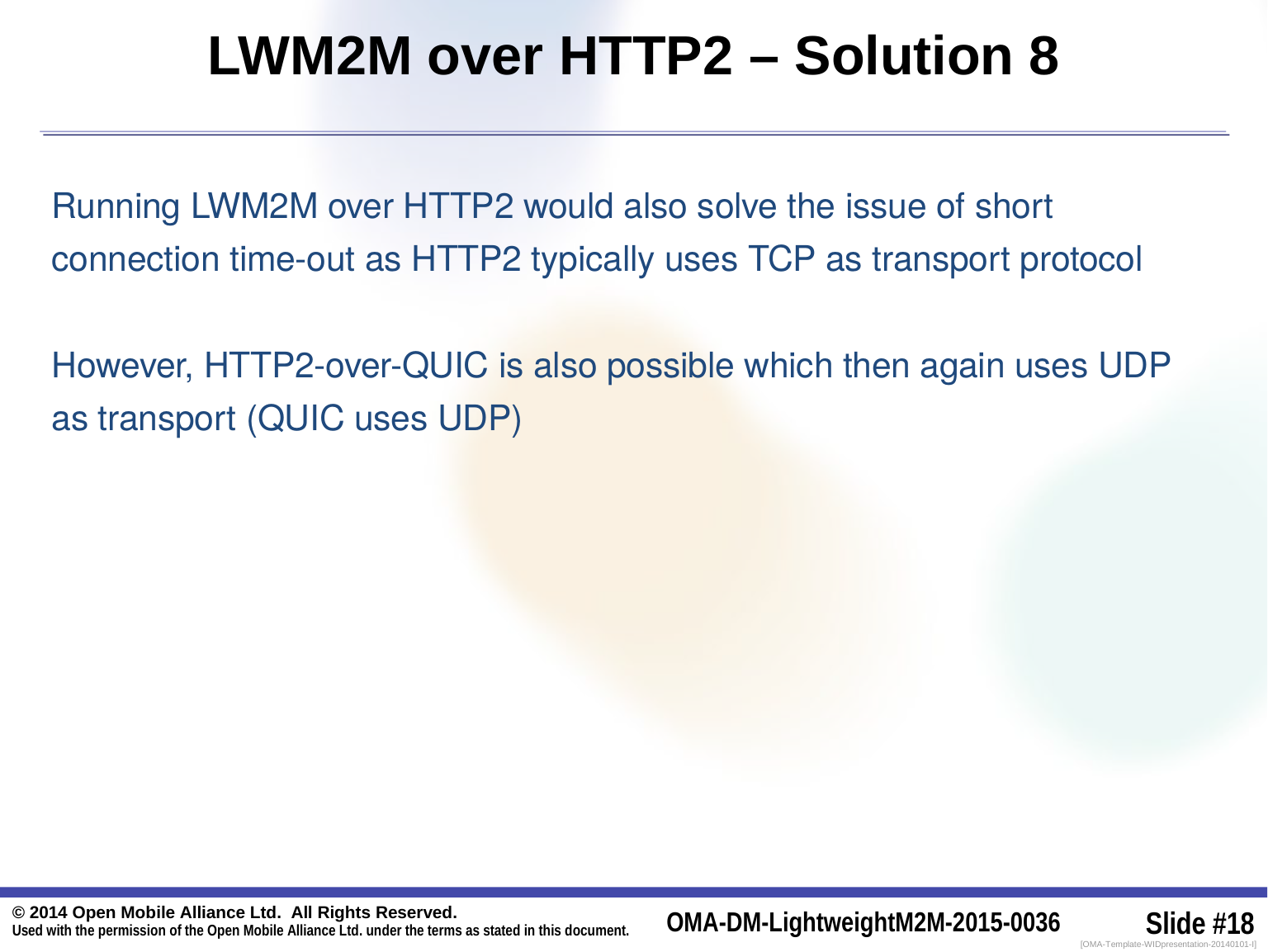

LWM2M over HTTP2 – Solution 8
Running LWM2M over HTTP2 would also solve the issue of short connection time-out as HTTP2 typically uses TCP as transport protocol

However, HTTP2-over-QUIC is also possible which then again uses UDP as transport (QUIC uses UDP)

© 2014 Open Mobile Alliance Ltd.  All Rights Reserved.
Used with the permission of the Open Mobile Alliance Ltd. under the terms as stated in this document.
OMA-DM-LightweightM2M-2015-0036
Slide #18
[OMA-Template-WIDpresentation-20140101-I]